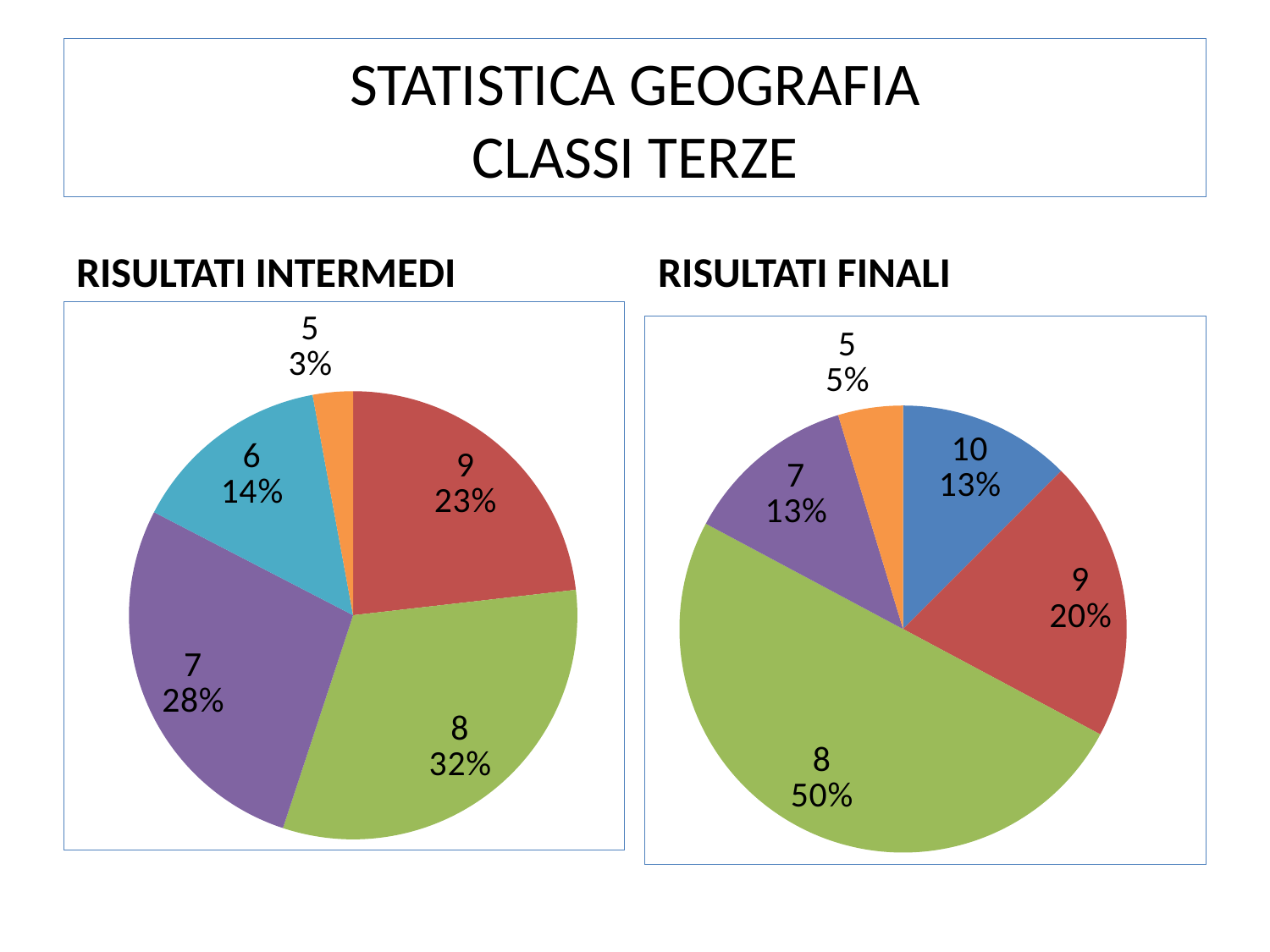

# STATISTICA GEOGRAFIA CLASSI TERZE
RISULTATI INTERMEDI
RISULTATI FINALI

### Chart

| Category | C.terze |
|---|---|
| 10 | 0.0 |
| 9 | 16.0 |
| 8 | 22.0 |
| 7 | 19.0 |
| 6 | 10.0 |
| 5 | 2.0 |

### Chart

| Category | Cterze |
|---|---|
| 10 | 8.0 |
| 9 | 13.0 |
| 8 | 32.0 |
| 7 | 8.0 |
| 6 | 0.0 |
| 5 | 3.0 |